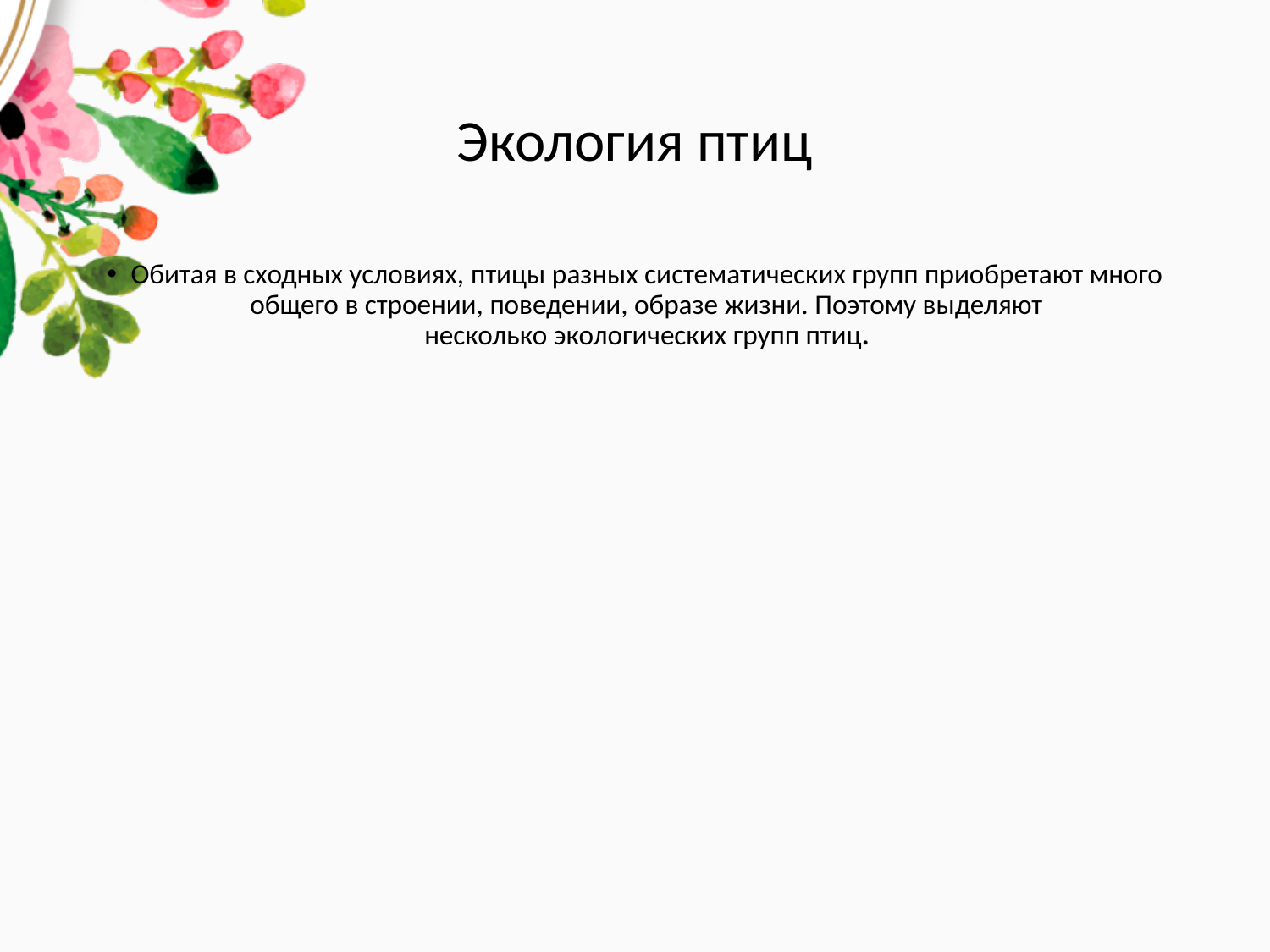

# Экология птиц
Обитая в сходных условиях, птицы разных системати­ческих групп приобретают много общего в строении, поведении, образе жизни. Поэтому выделяют несколько экологических групп птиц.